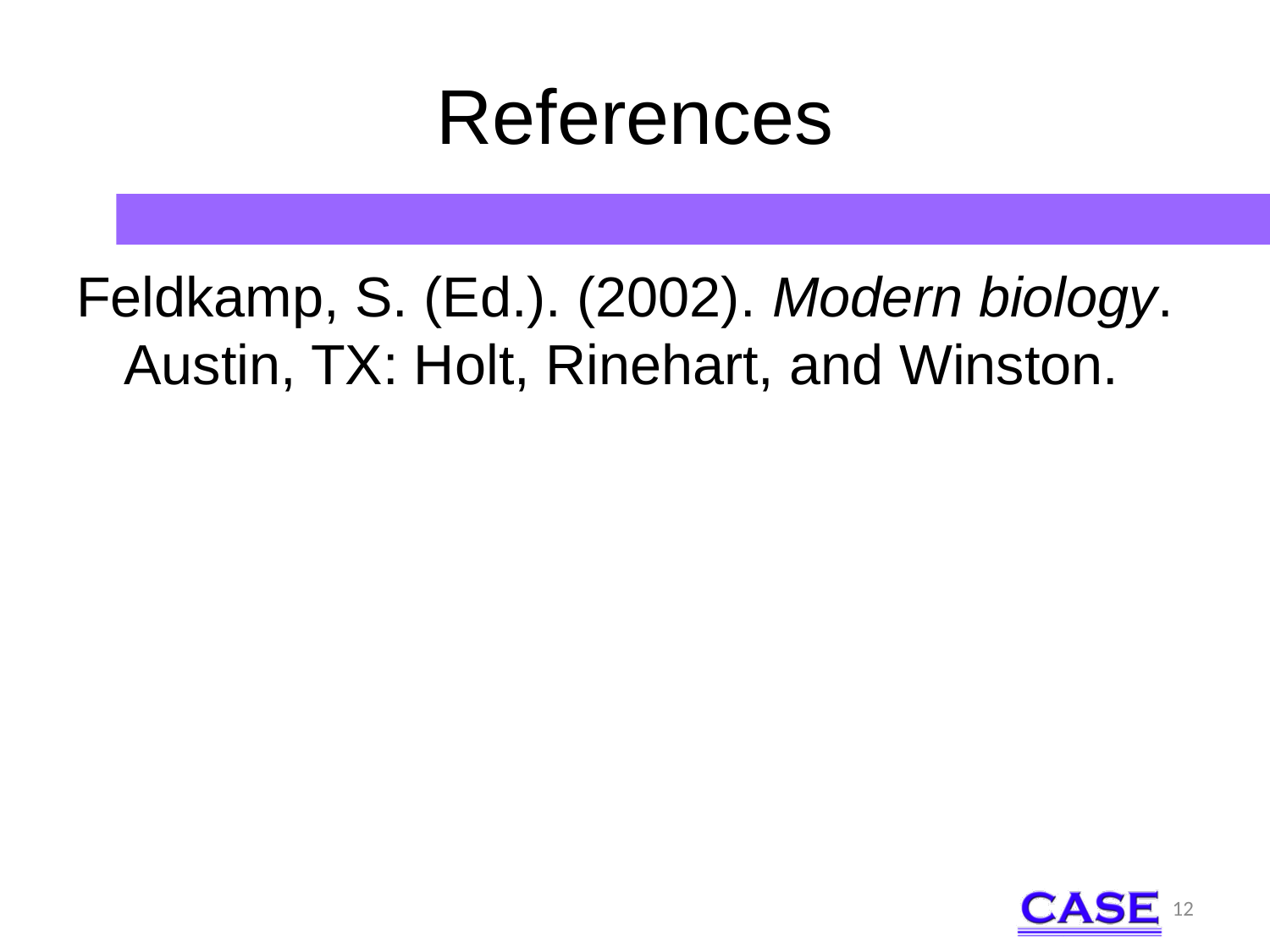

# References
Feldkamp, S. (Ed.). (2002). Modern biology. Austin, TX: Holt, Rinehart, and Winston.
12